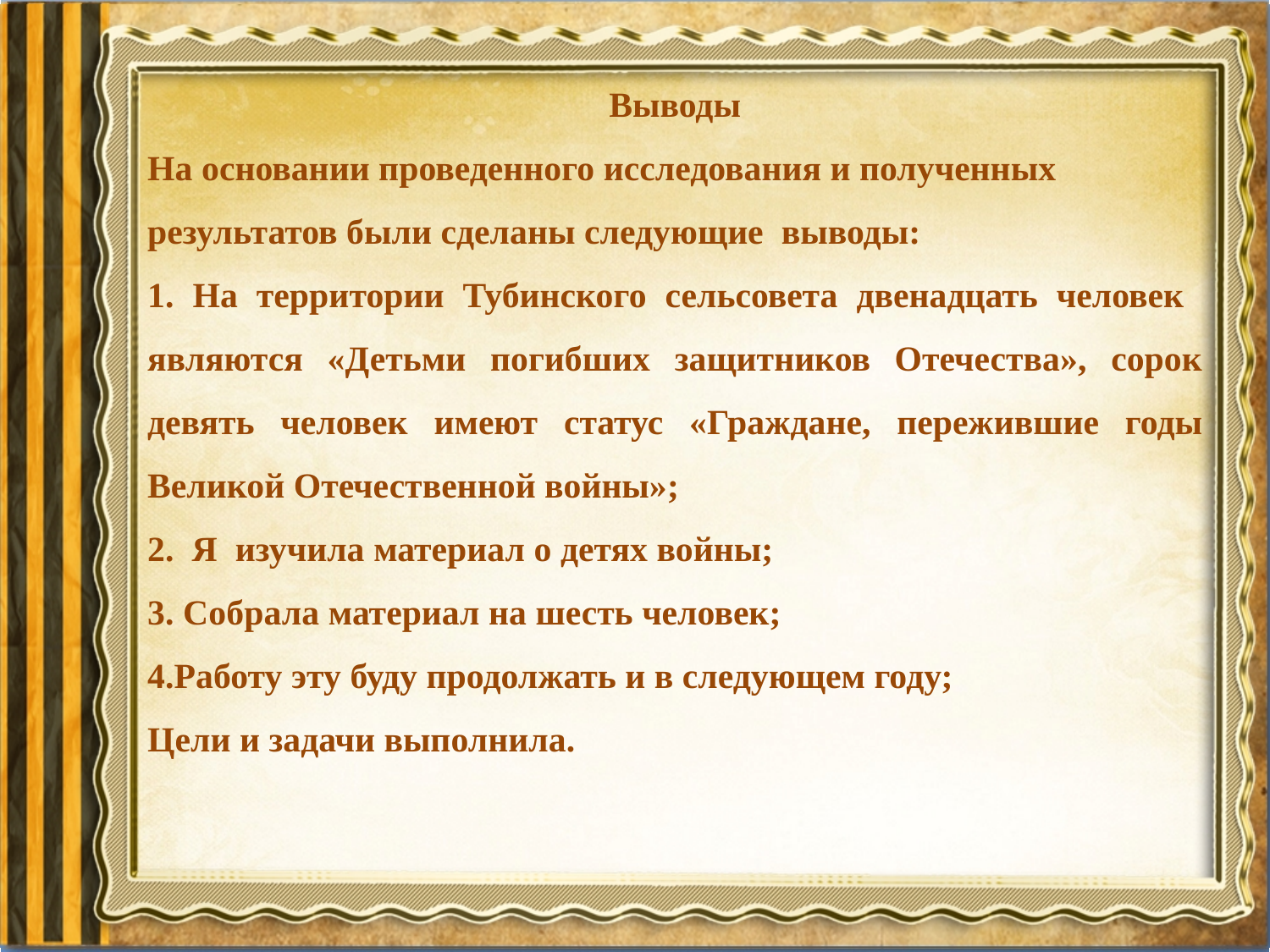

Выводы
На основании проведенного исследования и полученных результатов были сделаны следующие  выводы:
1. На территории Тубинского сельсовета двенадцать человек  являются «Детьми погибших защитников Отечества», сорок девять человек имеют статус «Граждане, пережившие годы Великой Отечественной войны»;
2.  Я  изучила материал о детях войны;
3. Собрала материал на шесть человек;
4.Работу эту буду продолжать и в следующем году;
Цели и задачи выполнила.